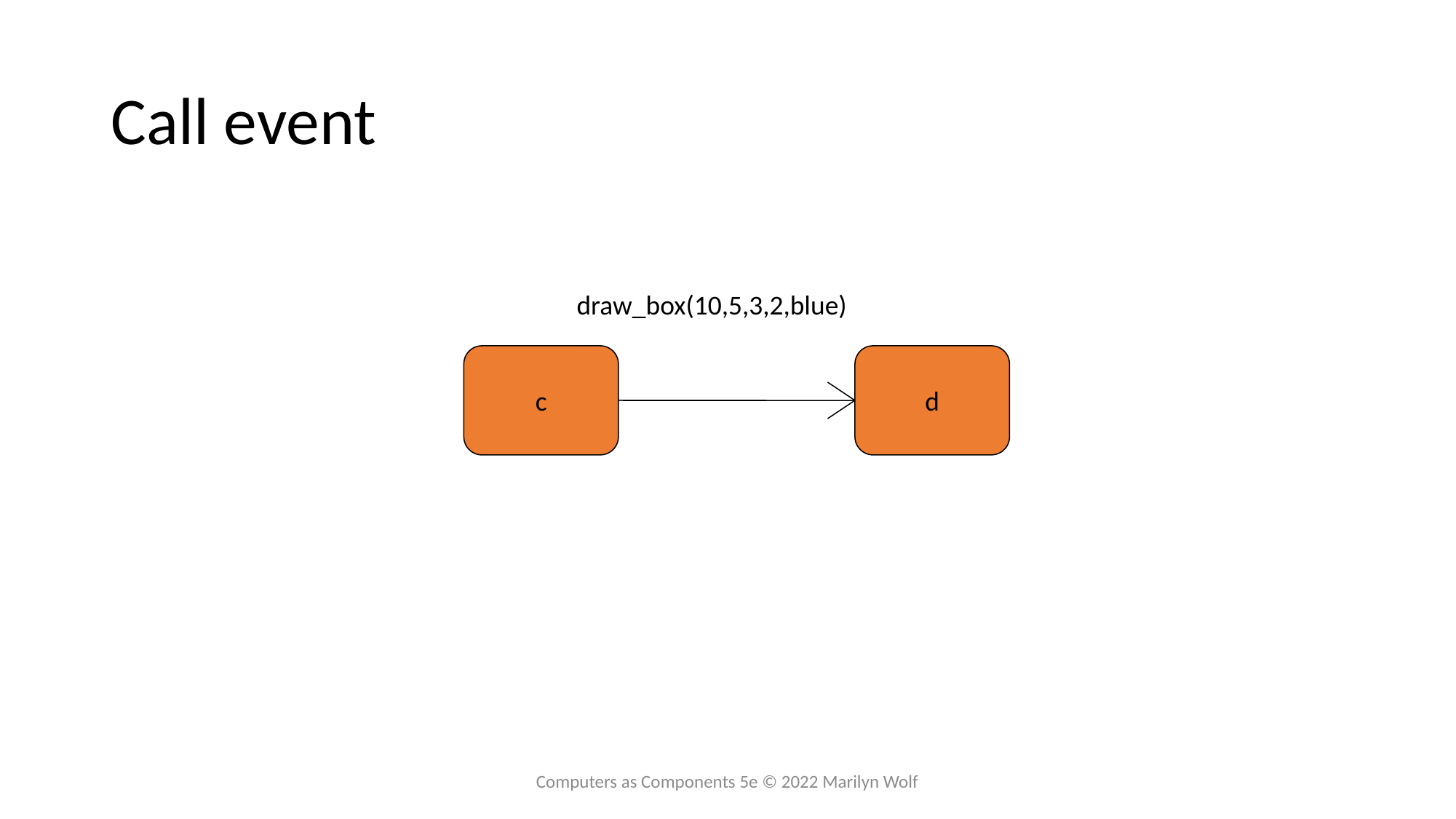

# Call event
draw_box(10,5,3,2,blue)
c
d

Computers as Components 5e © 2022 Marilyn Wolf